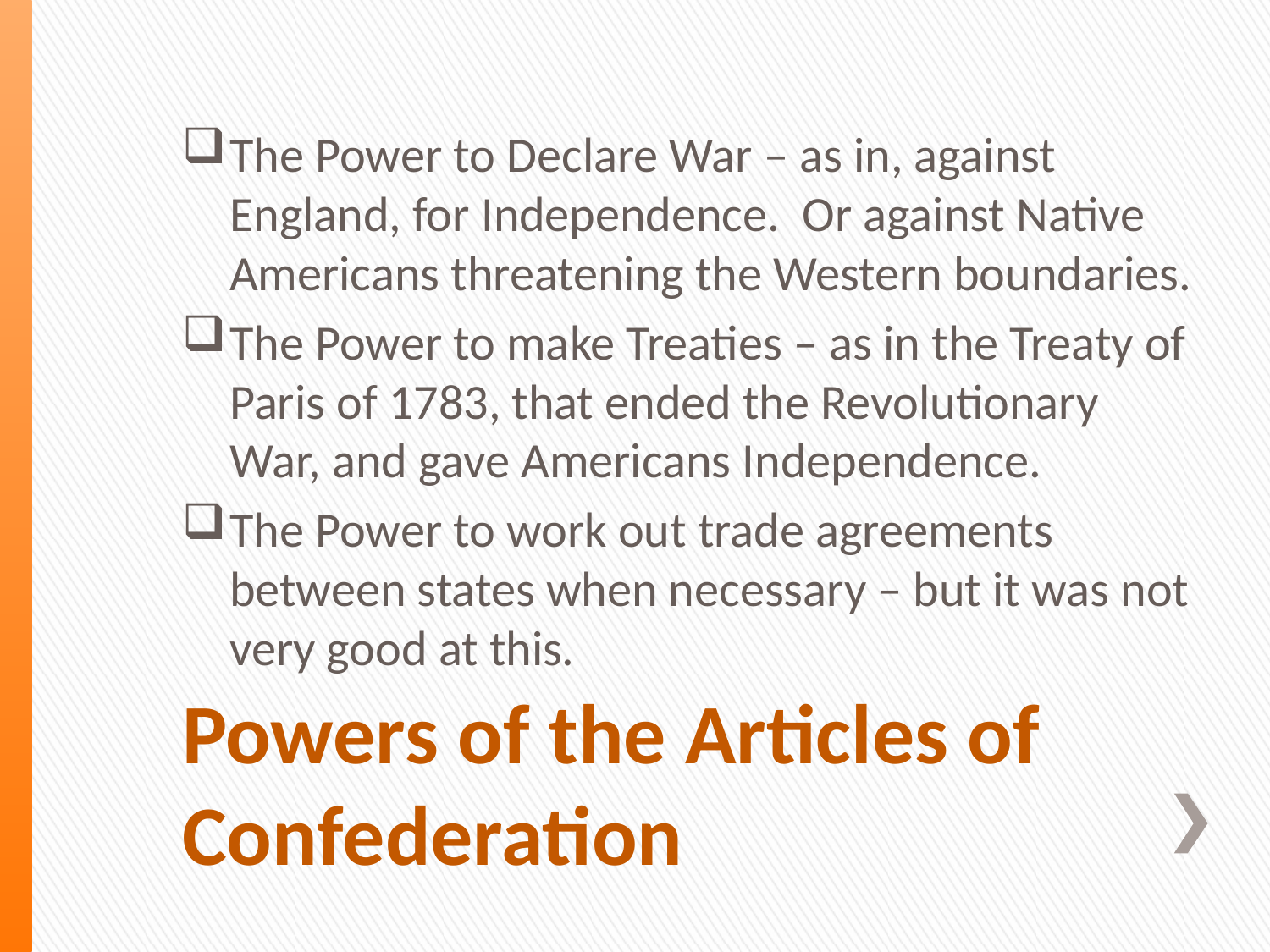

The Power to Declare War – as in, against England, for Independence.  Or against Native Americans threatening the Western boundaries.
The Power to make Treaties – as in the Treaty of Paris of 1783, that ended the Revolutionary War, and gave Americans Independence.
The Power to work out trade agreements between states when necessary – but it was not very good at this.
# Powers of the Articles of Confederation